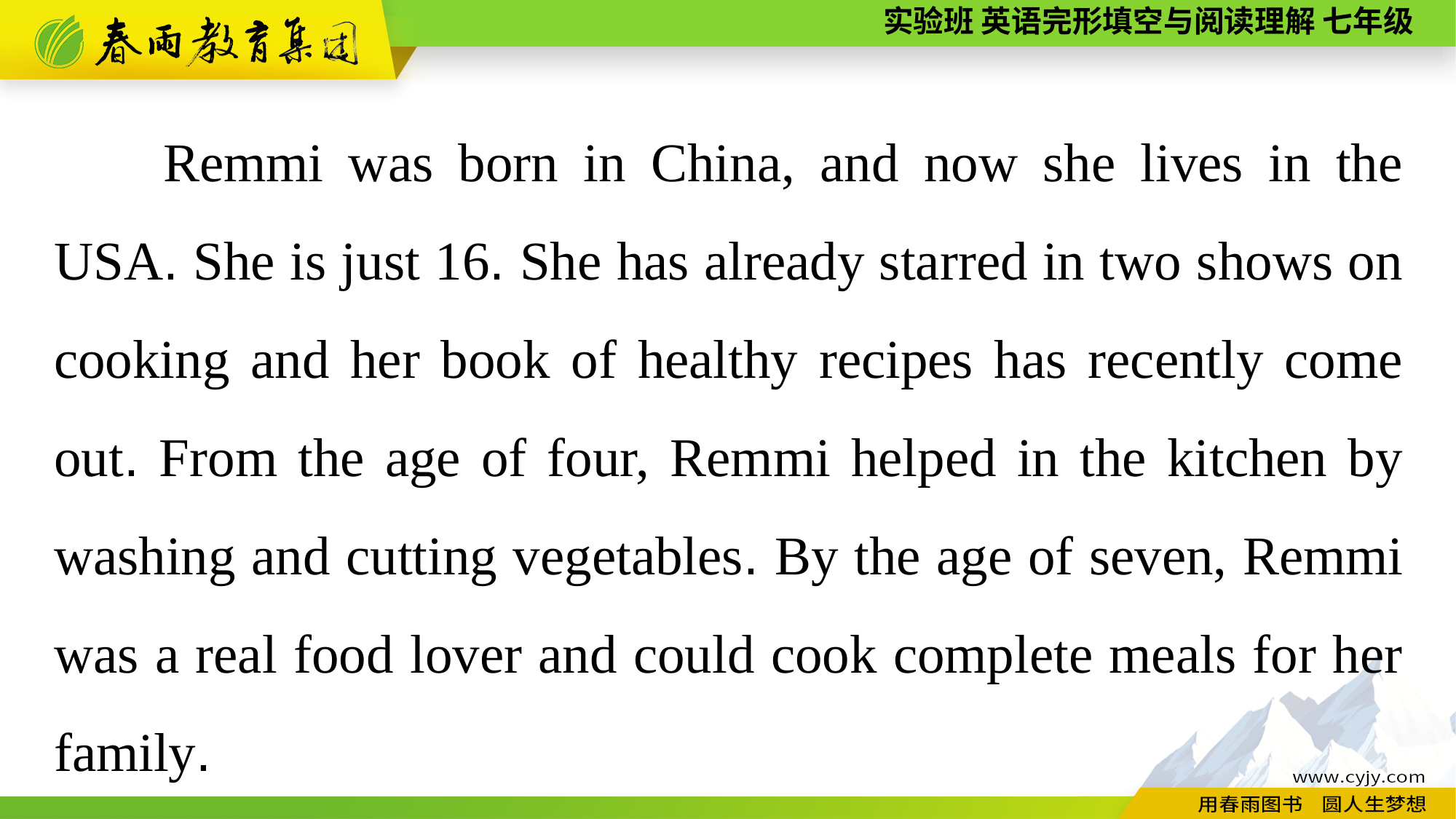

Remmi was born in China, and now she lives in the USA. She is just 16. She has already starred in two shows on cooking and her book of healthy recipes has recently come out. From the age of four, Remmi helped in the kitchen by washing and cutting vegetables. By the age of seven, Remmi was a real food lover and could cook complete meals for her family.